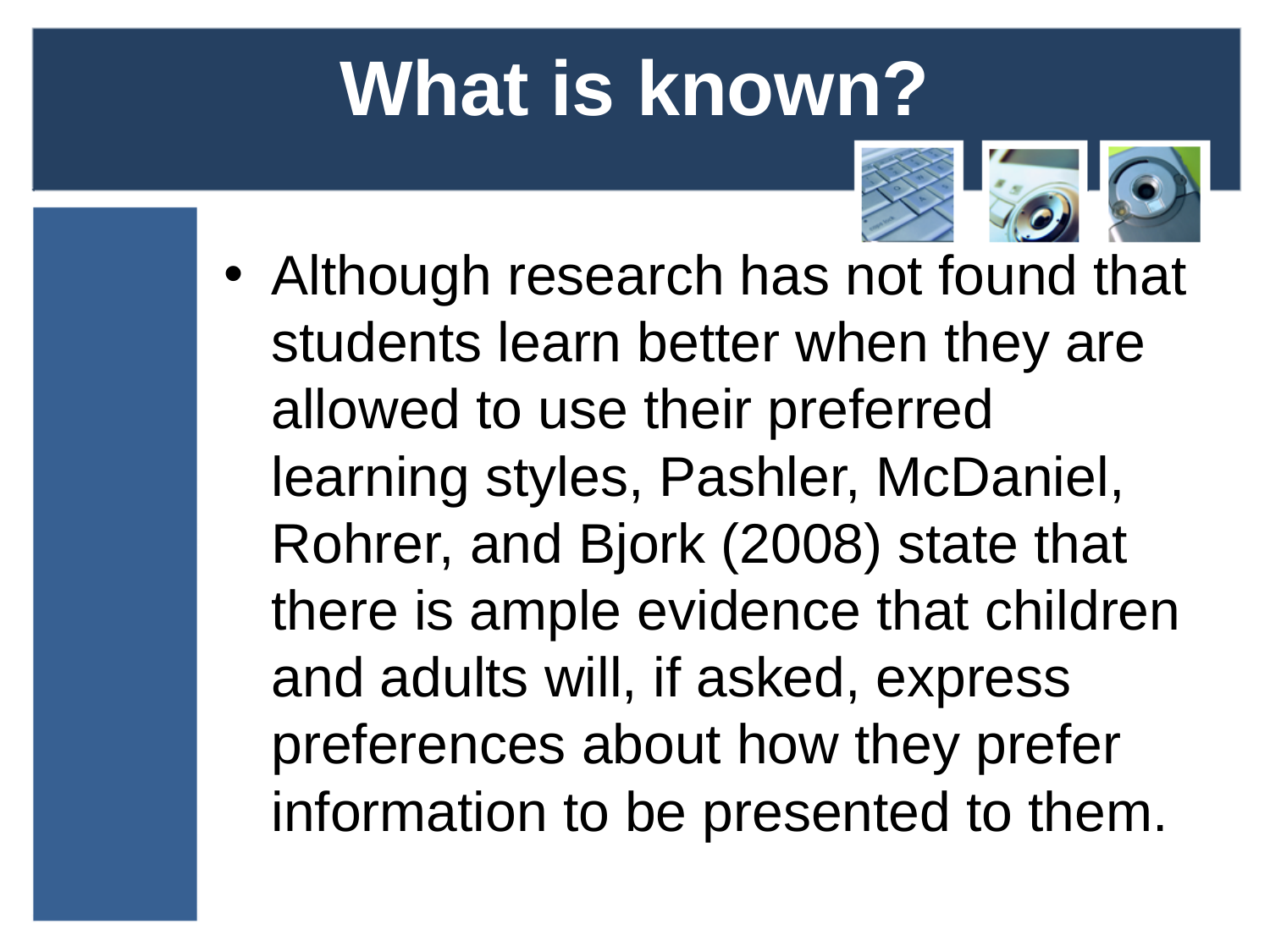

# What is known?
Although research has not found that students learn better when they are allowed to use their preferred learning styles, Pashler, McDaniel, Rohrer, and Bjork (2008) state that there is ample evidence that children and adults will, if asked, express preferences about how they prefer information to be presented to them.